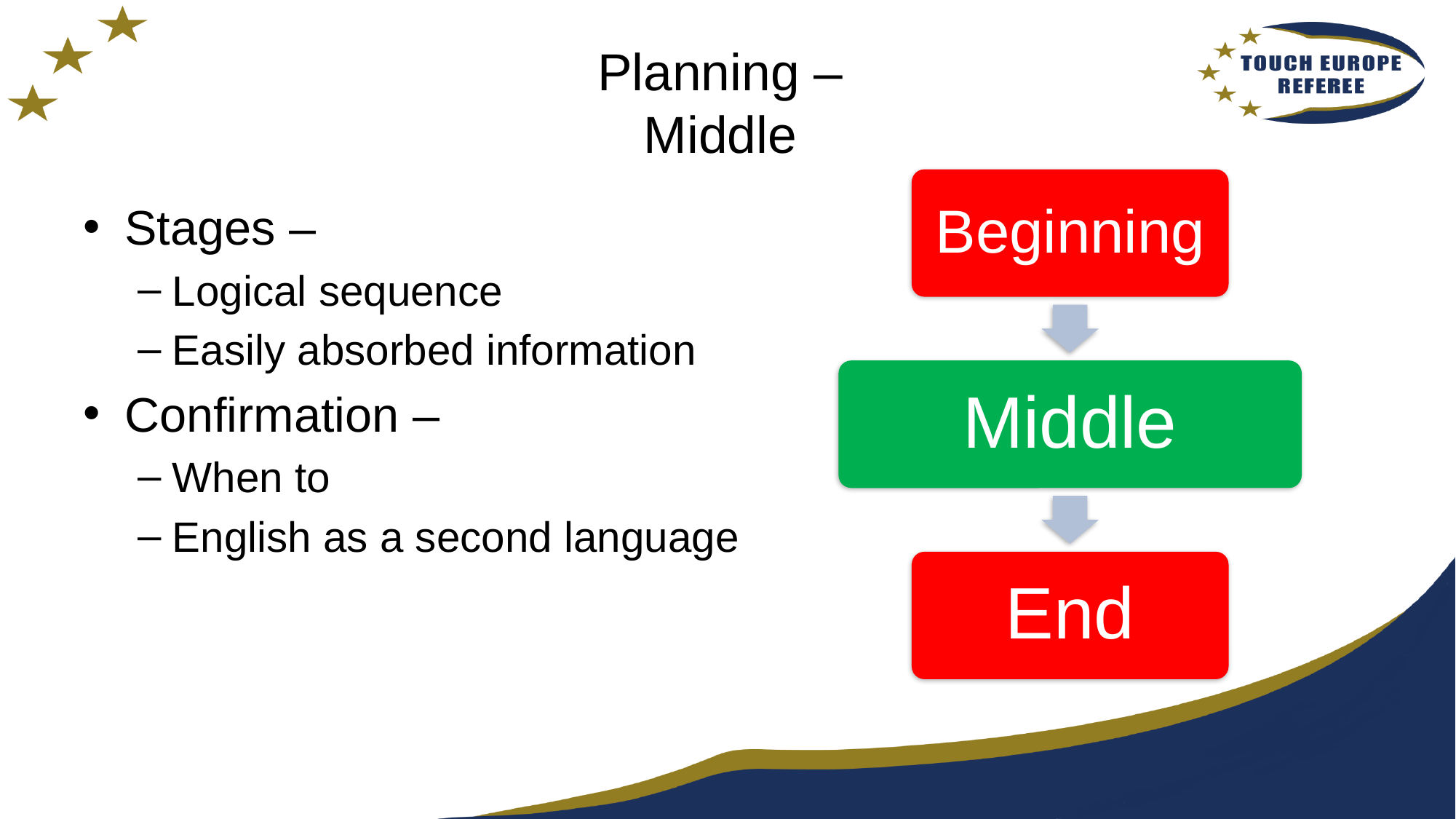

# Planning – Middle

Beginning

Middle

End
Stages –
Logical sequence
Easily absorbed information
Confirmation –
When to
English as a second language